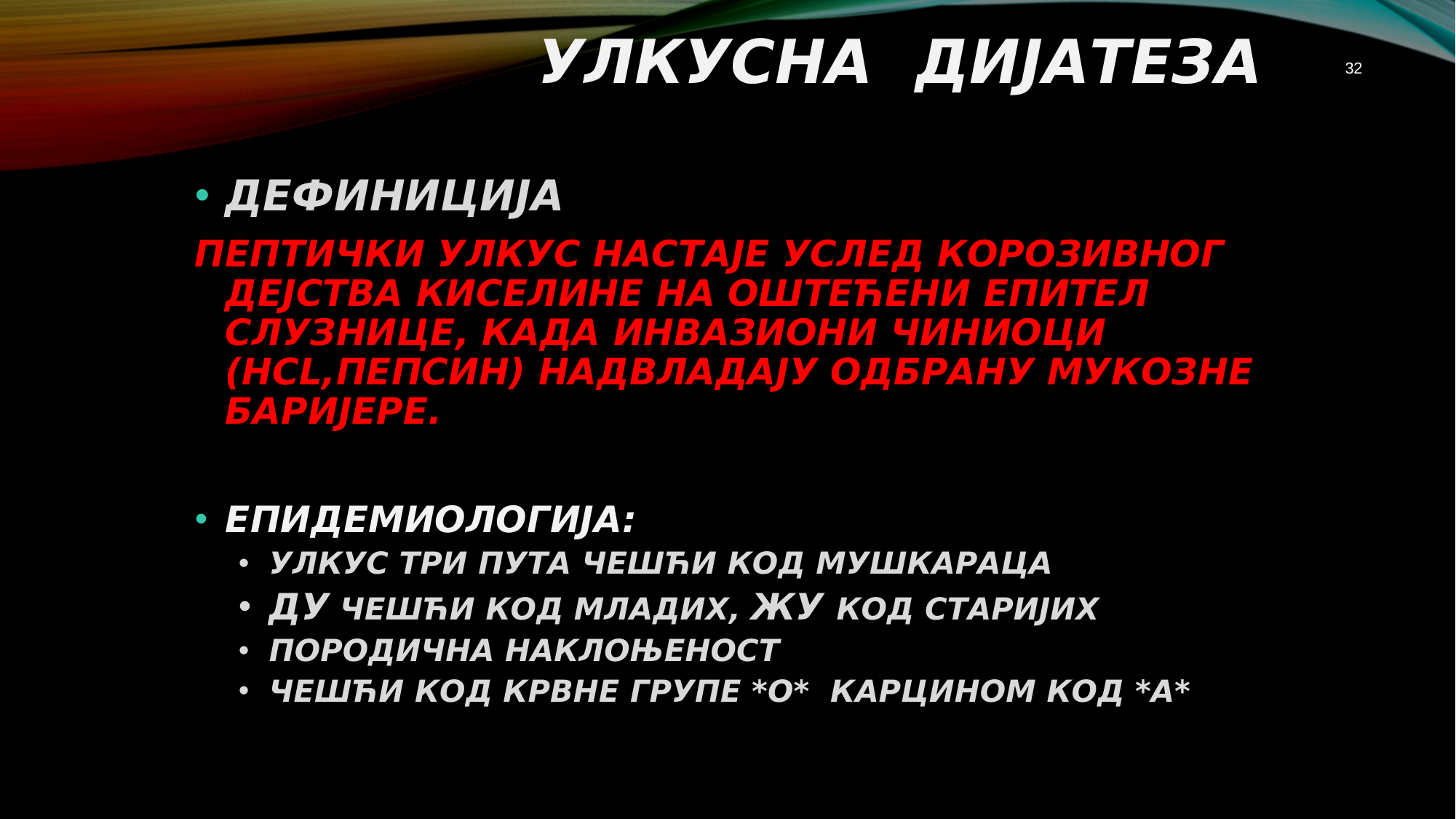

# УЛКУСНА  ДИЈАТЕЗА
32
ДЕФИНИЦИЈА
ПЕПТИЧКИ УЛКУС НАСТАЈЕ УСЛЕД КОРОЗИВНОГ ДЕЈСТВА КИСЕЛИНЕ НА ОШТЕЋЕНИ ЕПИТЕЛ СЛУЗНИЦЕ, КАДА ИНВАЗИОНИ ЧИНИОЦИ (HCL,ПЕПСИН) НАДВЛАДАЈУ ОДБРАНУ МУКОЗНЕ БАРИЈЕРЕ.

ЕПИДЕМИОЛОГИЈА:
УЛКУС ТРИ ПУТА ЧЕШЋИ КОД МУШКАРАЦА
ДУ ЧЕШЋИ КОД МЛАДИХ, ЖУ КОД СТАРИЈИХ
ПОРОДИЧНА НАКЛОЊЕНОСТ
ЧЕШЋИ КОД КРВНЕ ГРУПЕ *О*  КАРЦИНОМ КОД *А*